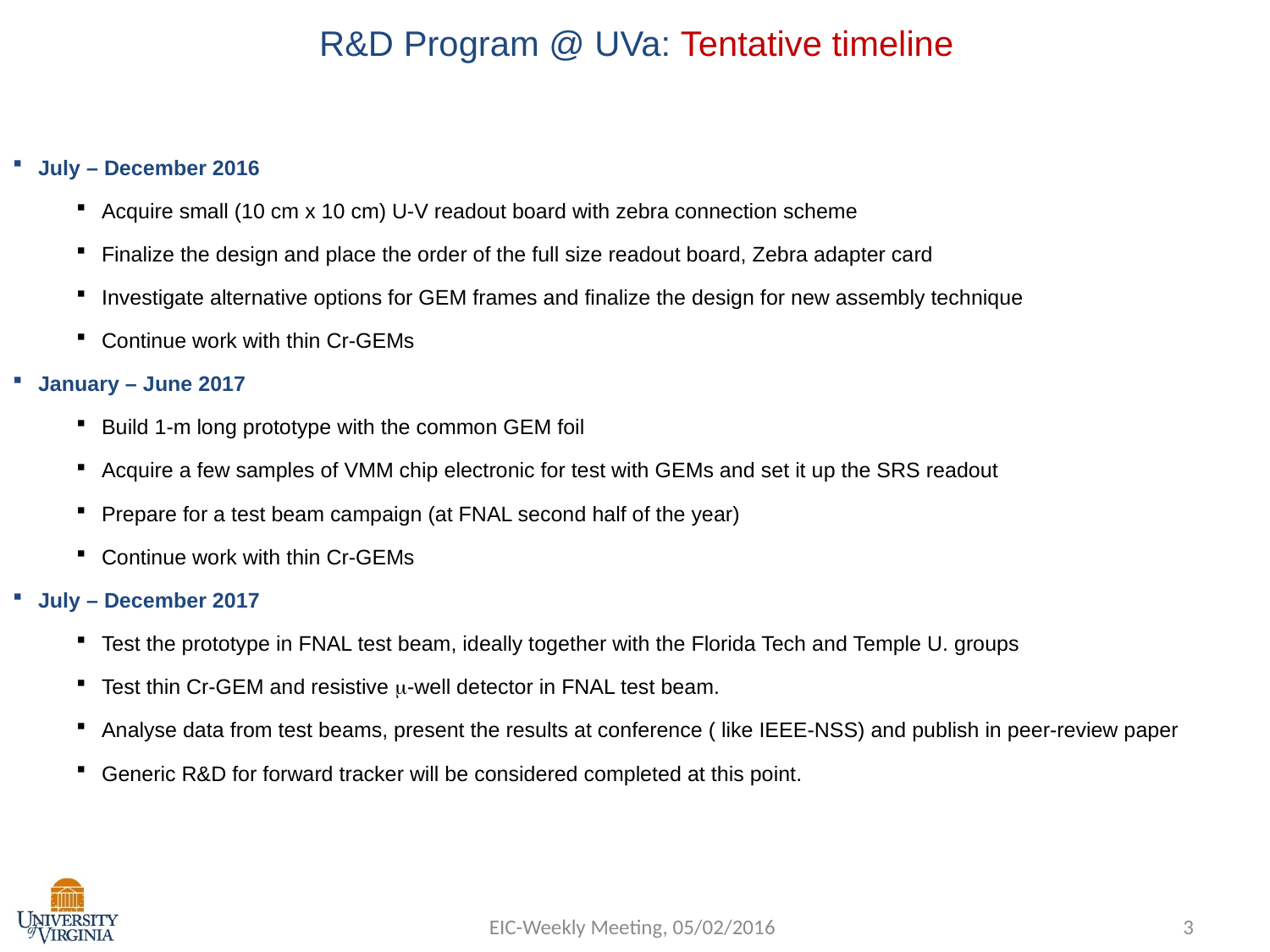

R&D Program @ UVa: Tentative timeline
July – December 2016
Acquire small (10 cm x 10 cm) U-V readout board with zebra connection scheme
Finalize the design and place the order of the full size readout board, Zebra adapter card
Investigate alternative options for GEM frames and finalize the design for new assembly technique
Continue work with thin Cr-GEMs
January – June 2017
Build 1-m long prototype with the common GEM foil
Acquire a few samples of VMM chip electronic for test with GEMs and set it up the SRS readout
Prepare for a test beam campaign (at FNAL second half of the year)
Continue work with thin Cr-GEMs
July – December 2017
Test the prototype in FNAL test beam, ideally together with the Florida Tech and Temple U. groups
Test thin Cr-GEM and resistive μ-well detector in FNAL test beam.
Analyse data from test beams, present the results at conference ( like IEEE-NSS) and publish in peer-review paper
Generic R&D for forward tracker will be considered completed at this point.
EIC-Weekly Meeting, 05/02/2016
3